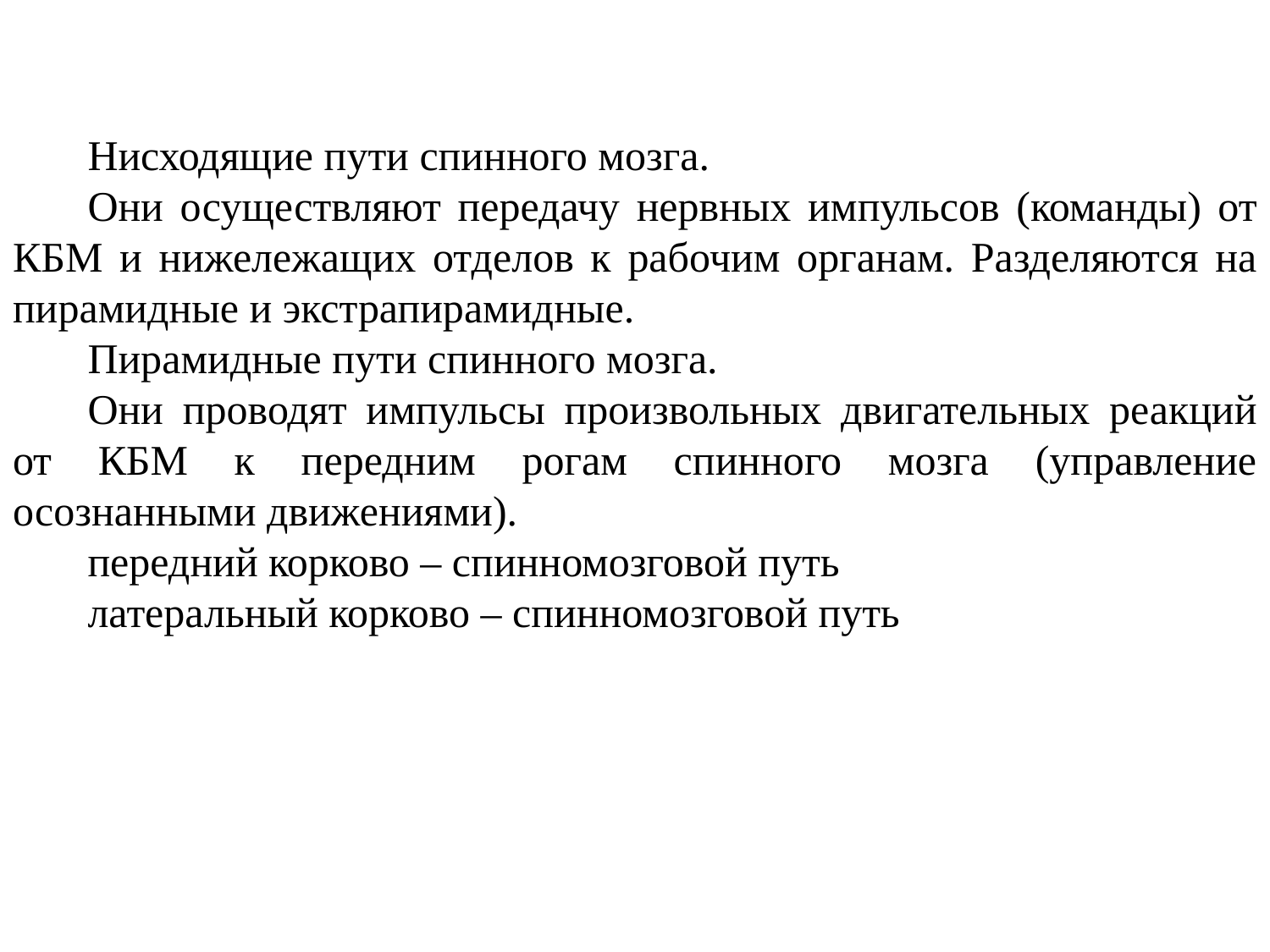

Нисходящие пути спинного мозга.
Они осуществляют передачу нервных импульсов (команды) от КБМ и нижележащих отделов к рабочим органам. Разделяются на пирамидные и экстрапирамидные.
Пирамидные пути спинного мозга.
Они проводят импульсы произвольных двигательных реакций от КБМ к передним рогам спинного мозга (управление осознанными движениями).
передний корково – спинномозговой путь
латеральный корково – спинномозговой путь